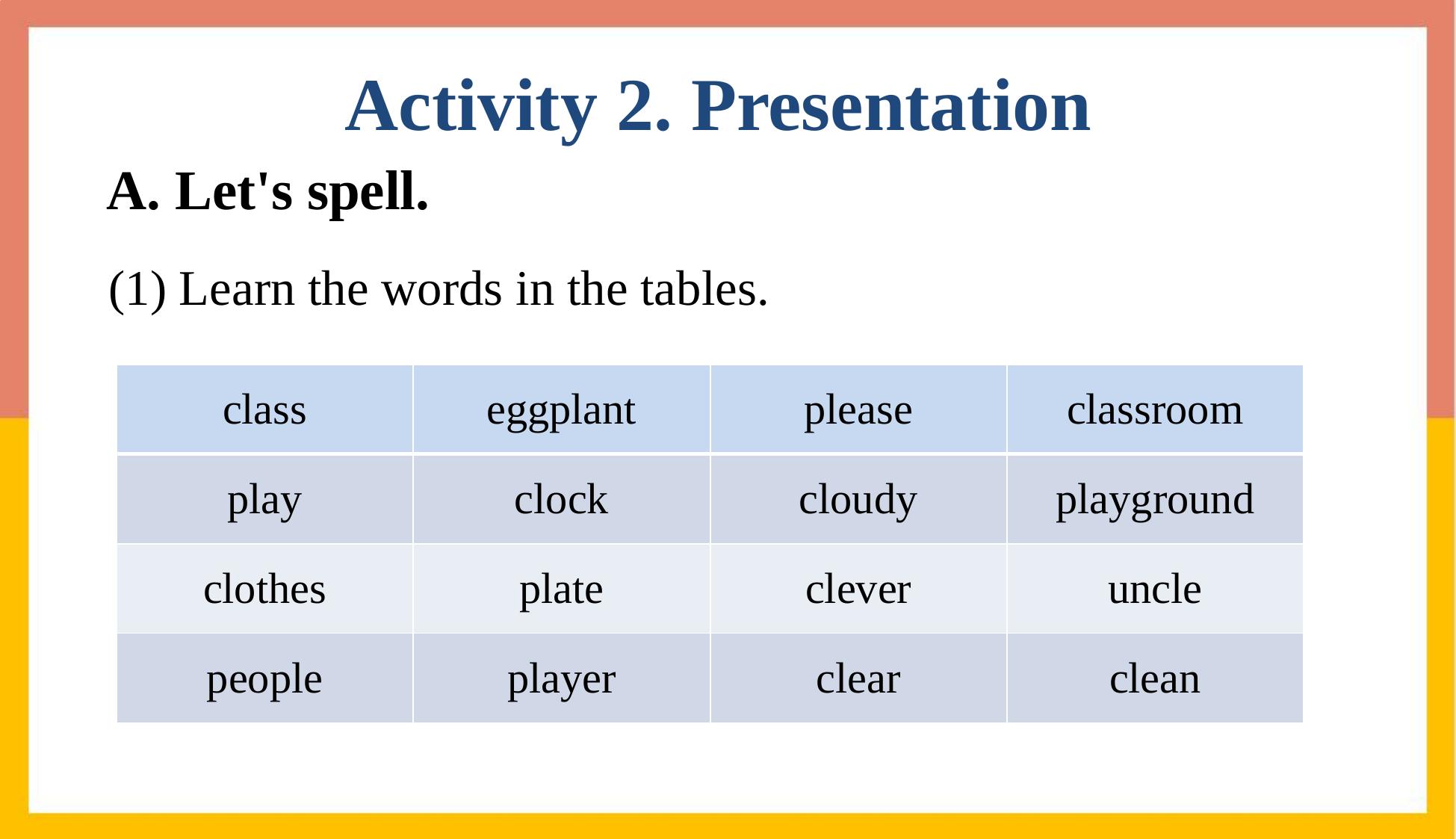

Activity 2. Presentation
A. Let's spell.
(1) Learn the words in the tables.
| class | eggplant | please | classroom |
| --- | --- | --- | --- |
| play | clock | cloudy | playground |
| clothes | plate | clever | uncle |
| people | player | clear | clean |